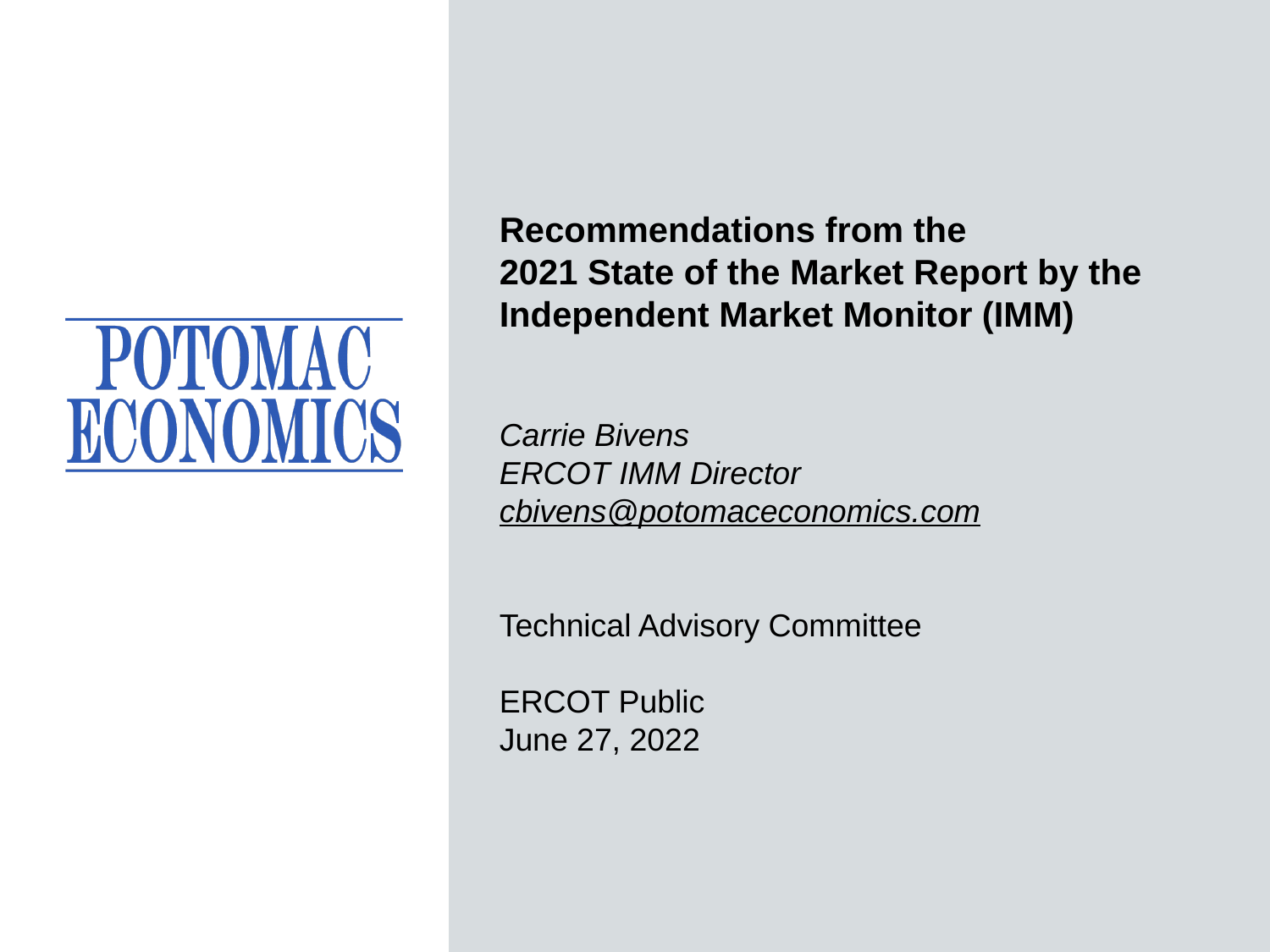

Recommendations from the
2021 State of the Market Report by the Independent Market Monitor (IMM)

Carrie Bivens
ERCOT IMM Director
cbivens@potomaceconomics.com

Technical Advisory Committee

ERCOT Public
June 27, 2022